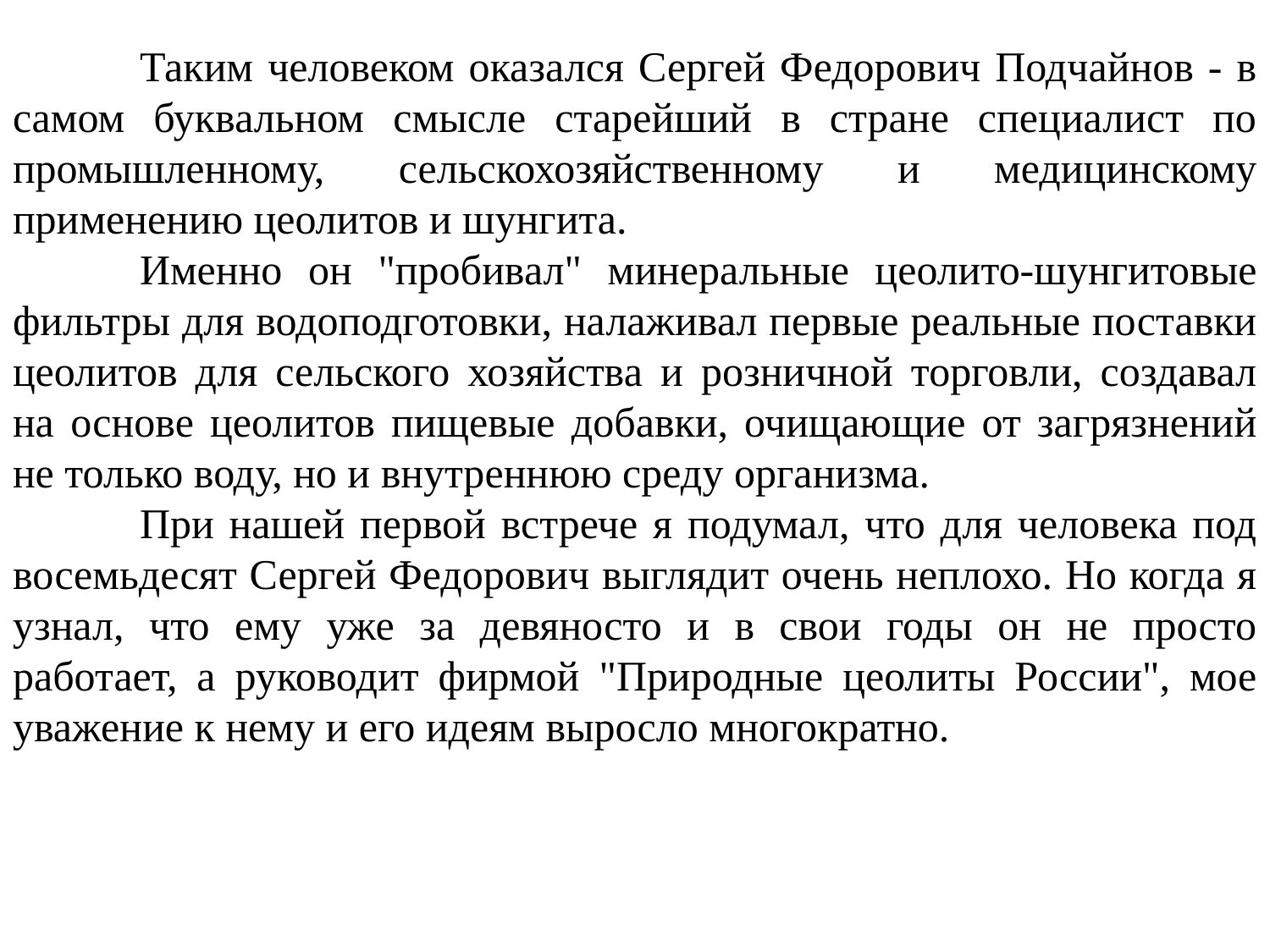

Таким человеком оказался Сергей Федорович Подчайнов - в самом буквальном смысле старейший в стране специалист по промышленному, сельскохозяйственному и медицинскому применению цеолитов и шунгита.
	Именно он "пробивал" минеральные цеолито-шунгитовые фильтры для водоподготовки, налаживал первые реальные поставки цеолитов для сельского хозяйства и розничной торговли, создавал на основе цеолитов пищевые добавки, очищающие от загрязнений не только воду, но и внутреннюю среду организма.
	При нашей первой встрече я подумал, что для человека под восемьдесят Сергей Федорович выглядит очень неплохо. Но когда я узнал, что ему уже за девяносто и в свои годы он не просто работает, а руководит фирмой "Природные цеолиты России", мое уважение к нему и его идеям выросло многократно.